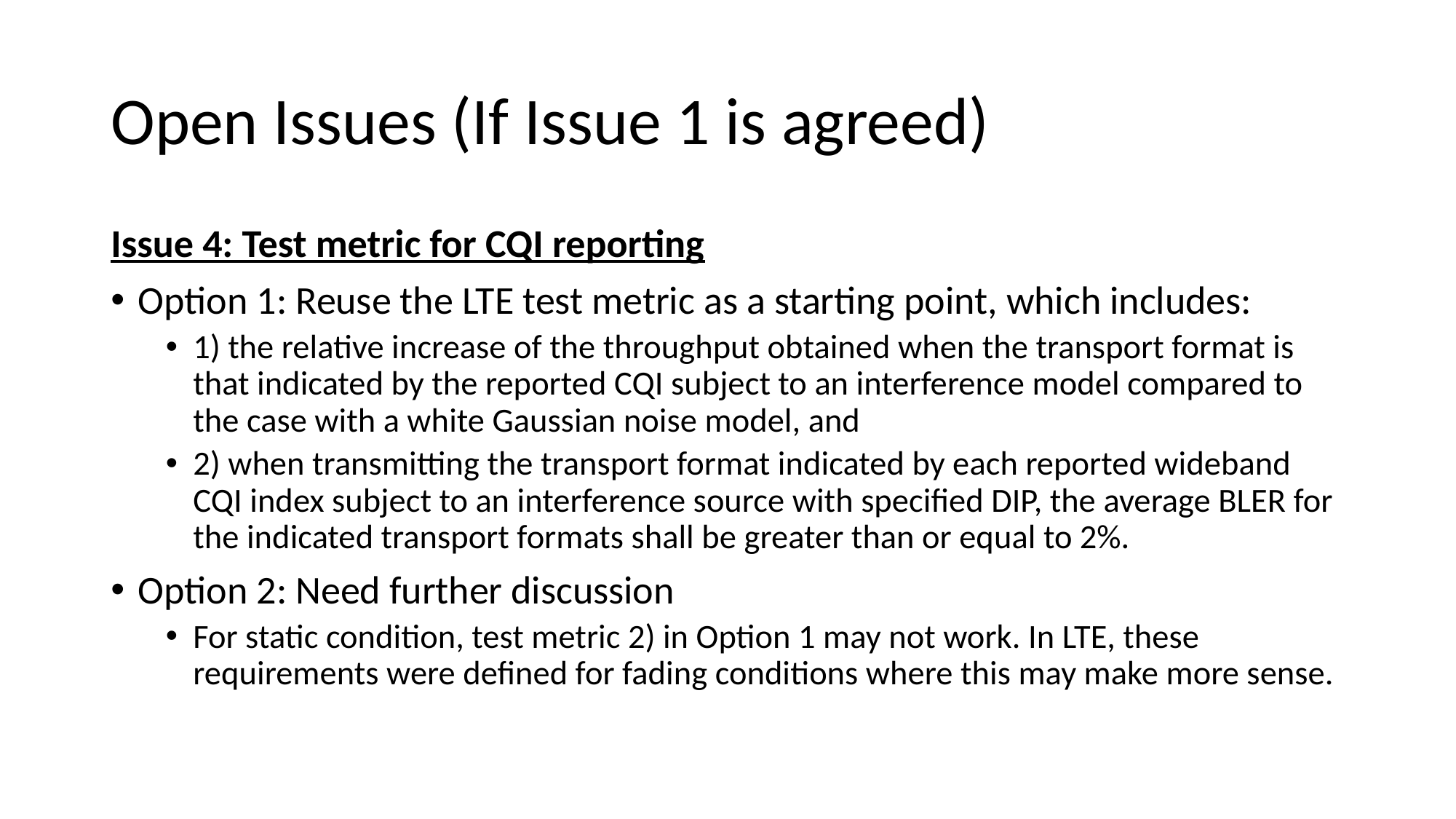

# Open Issues (If Issue 1 is agreed)
Issue 4: Test metric for CQI reporting
Option 1: Reuse the LTE test metric as a starting point, which includes:
1) the relative increase of the throughput obtained when the transport format is that indicated by the reported CQI subject to an interference model compared to the case with a white Gaussian noise model, and
2) when transmitting the transport format indicated by each reported wideband CQI index subject to an interference source with specified DIP, the average BLER for the indicated transport formats shall be greater than or equal to 2%.
Option 2: Need further discussion
For static condition, test metric 2) in Option 1 may not work. In LTE, these requirements were defined for fading conditions where this may make more sense.